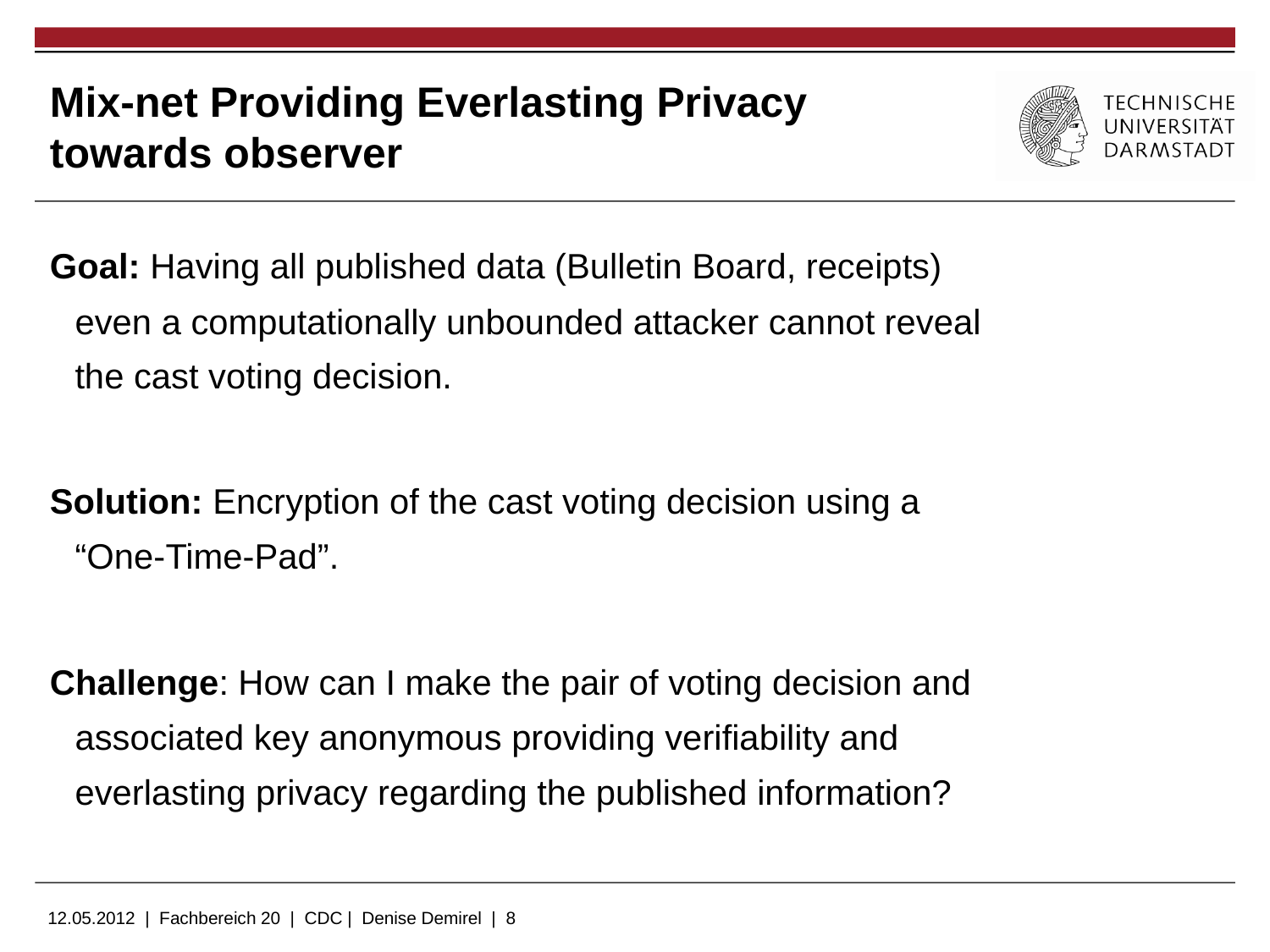

# Mix-net Providing Everlasting Privacy towards observer
Goal: Having all published data (Bulletin Board, receipts) even a computationally unbounded attacker cannot reveal the cast voting decision.

Solution: Encryption of the cast voting decision using a “One-Time-Pad”.

Challenge: How can I make the pair of voting decision and associated key anonymous providing verifiability and everlasting privacy regarding the published information?